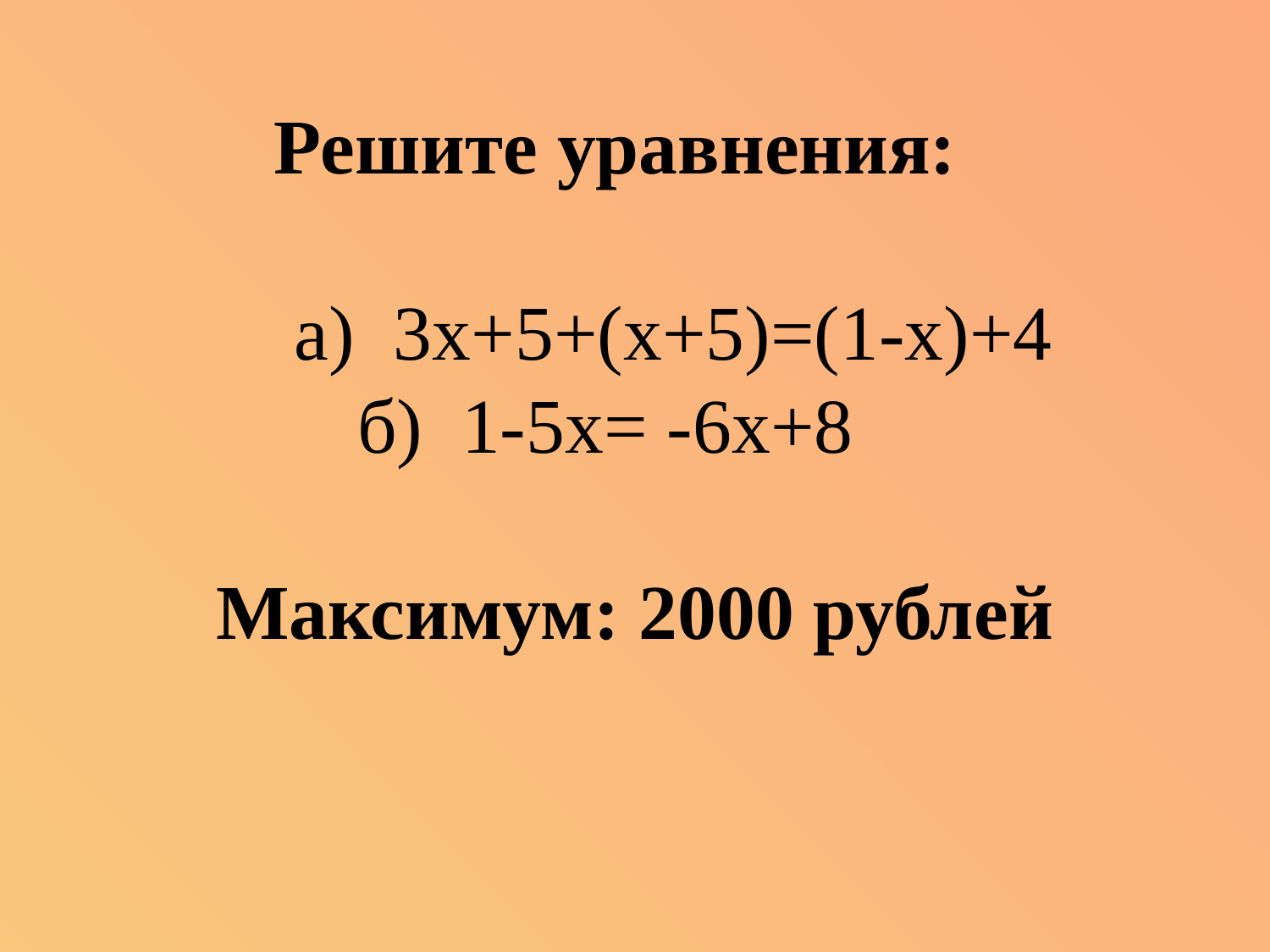

# Решите уравнения: а)  3х+5+(х+5)=(1-х)+4 б)  1-5х= -6х+8 Максимум: 2000 рублей